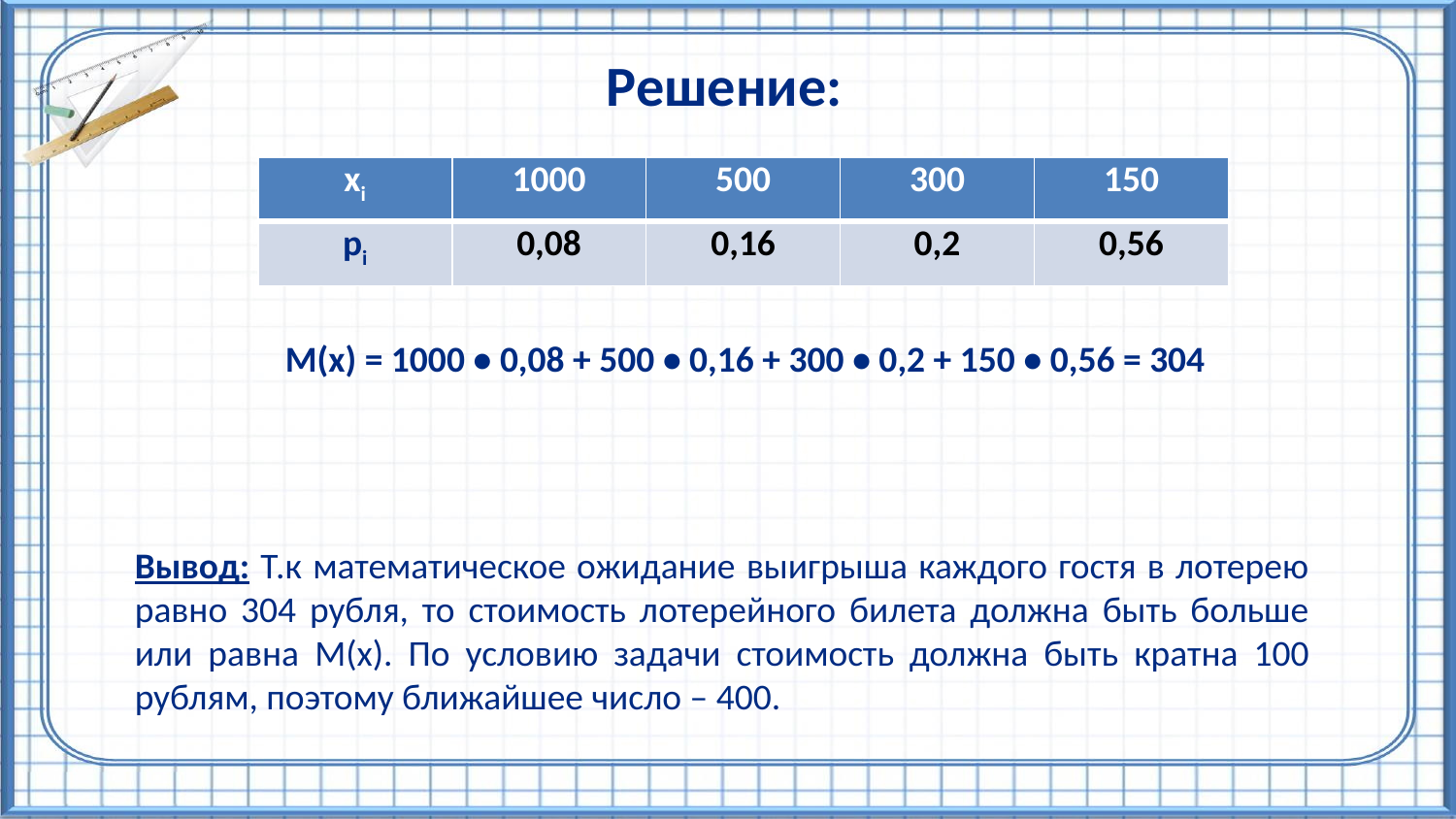

Решение:
| xi | 1000 | 500 | 300 | 150 |
| --- | --- | --- | --- | --- |
| pi | 0,08 | 0,16 | 0,2 | 0,56 |
М(х) = 1000 • 0,08 + 500 • 0,16 + 300 • 0,2 + 150 • 0,56 = 304
Вывод: Т.к математическое ожидание выигрыша каждого гостя в лотерею равно 304 рубля, то стоимость лотерейного билета должна быть больше или равна M(x). По условию задачи стоимость должна быть кратна 100 рублям, поэтому ближайшее число – 400.